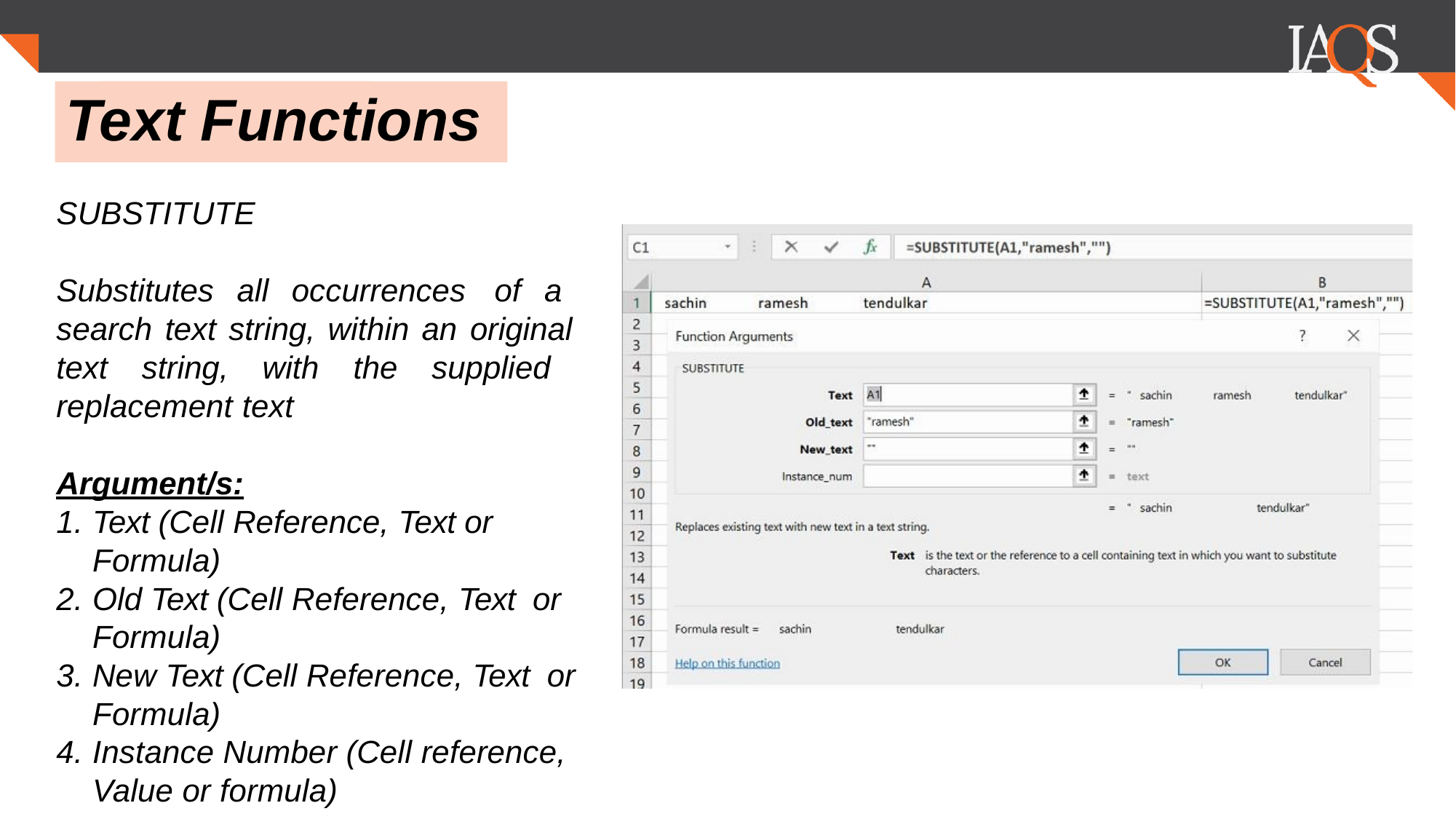

.
# Text Functions

SUBSTITUTE

Substitutes all occurrences of a  search text string, within an original  text string, with the supplied  replacement text

Argument/s:
Text (Cell Reference, Text or  Formula)
Old Text (Cell Reference, Text  or Formula)
New Text (Cell Reference, Text  or Formula)
Instance Number (Cell reference, Value or formula)